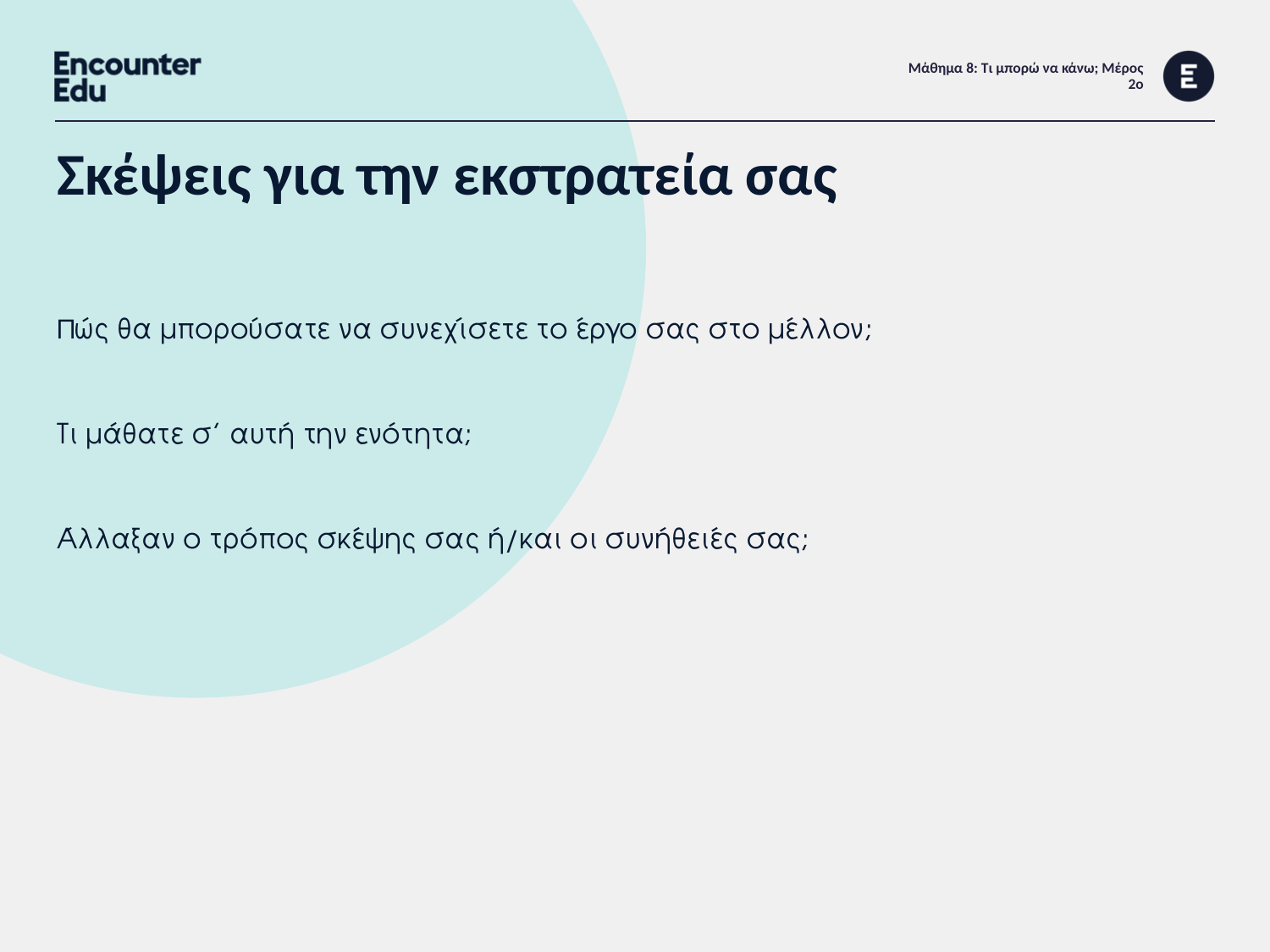

# Μάθημα 8: Τι μπορώ να κάνω; Μέρος 2ο
Σκέψεις για την εκστρατεία σας
Πώς θα μπορούσατε να συνεχίσετε το έργο σας στο μέλλον;

Τι μάθατε σ’ αυτή την ενότητα;

Άλλαξαν ο τρόπος σκέψης σας ή/και οι συνήθειές σας;